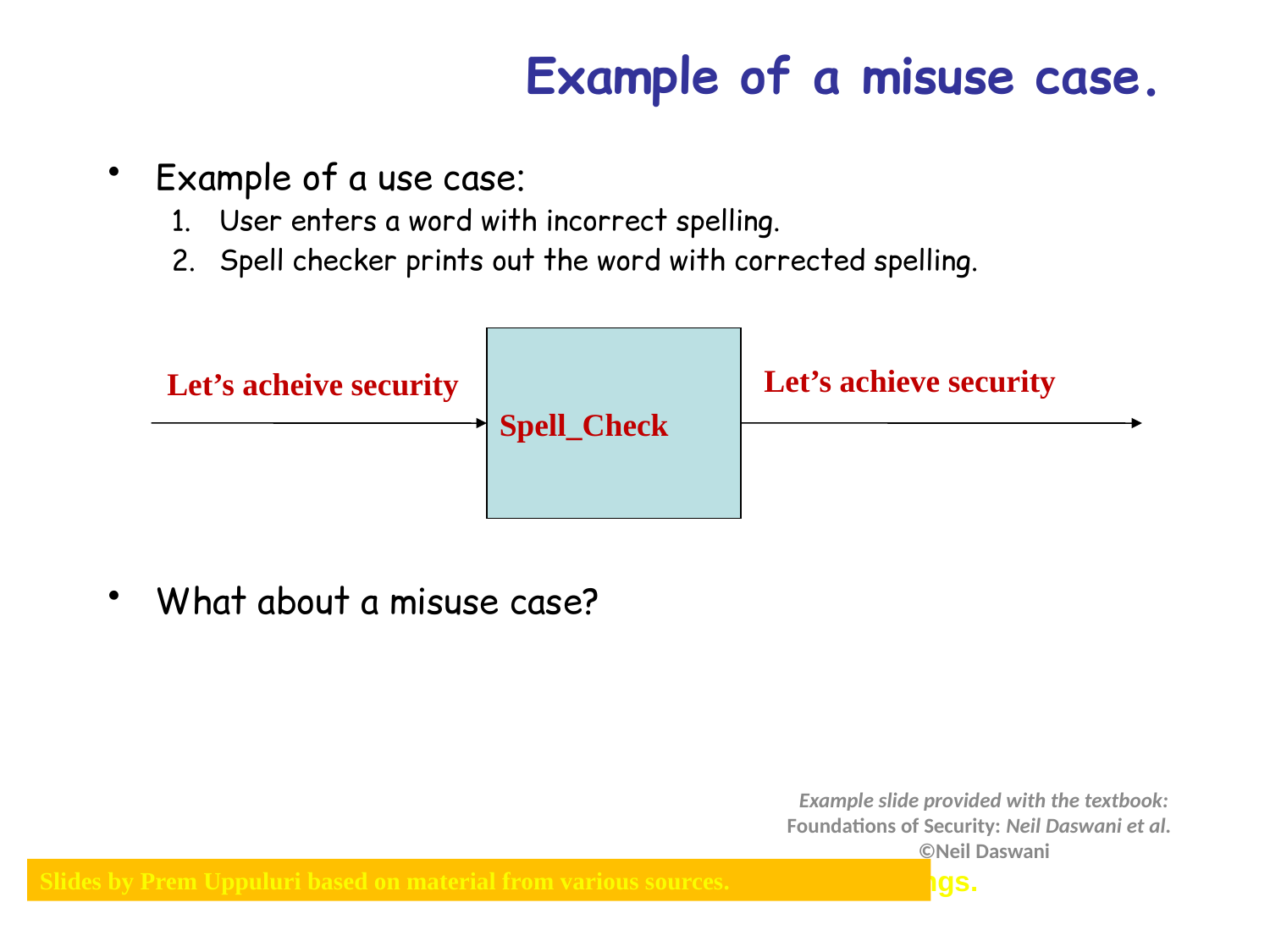

# Example of a misuse case.
Example of a use case:
User enters a word with incorrect spelling.
Spell checker prints out the word with corrected spelling.

What about a misuse case?
Spell_Check
Let’s achieve security
Let’s acheive security

Example slide provided with the textbook: Foundations of Security: Neil Daswani et al.
©Neil Daswani